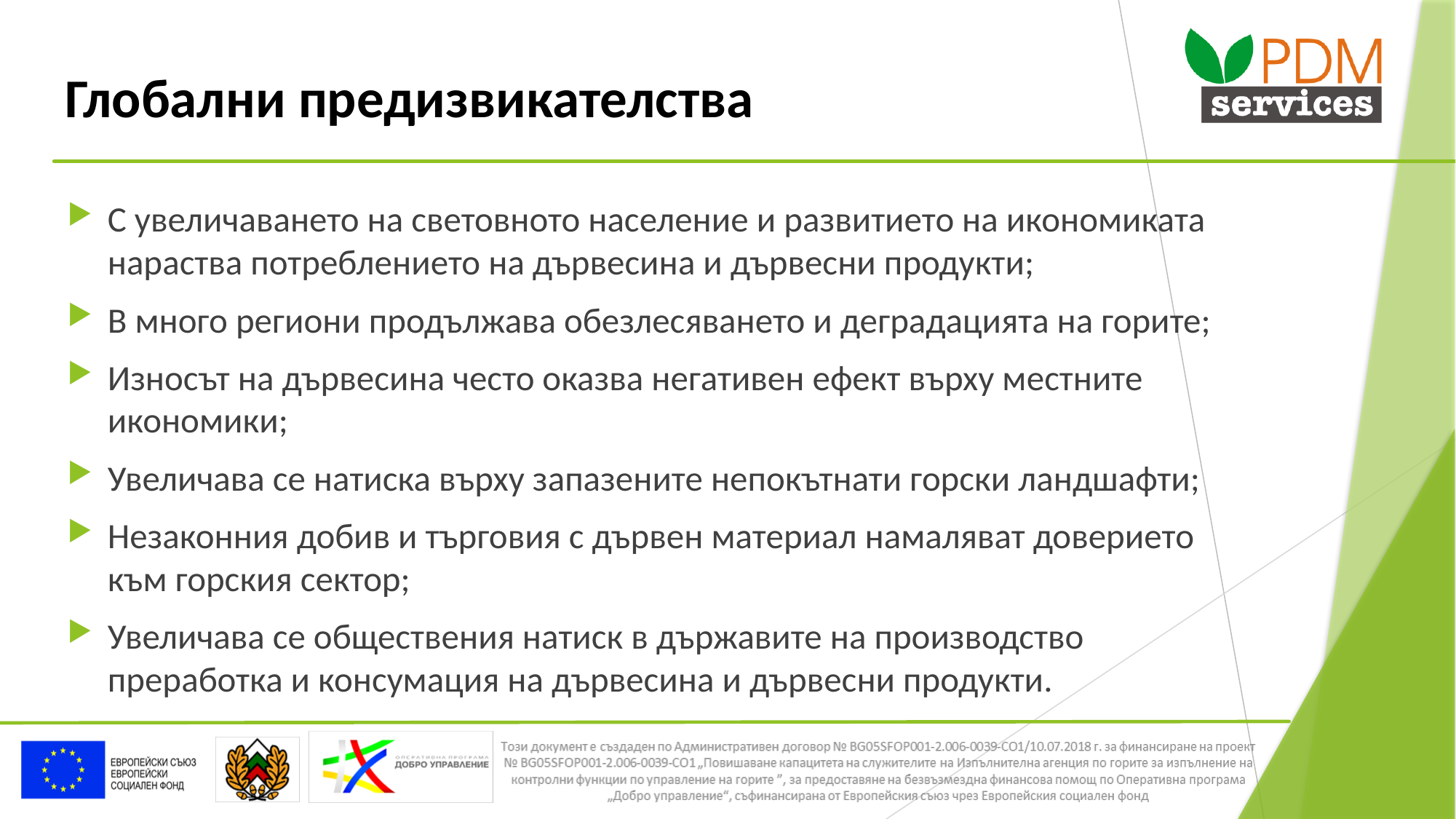

# Глобални предизвикателства
С увеличаването на световното население и развитието на икономиката нараства потреблението на дървесина и дървесни продукти;
В много региони продължава обезлесяването и деградацията на горите;
Износът на дървесина често оказва негативен ефект върху местните икономики;
Увеличава се натиска върху запазените непокътнати горски ландшафти;
Незаконния добив и търговия с дървен материал намаляват доверието към горския сектор;
Увеличава се обществения натиск в държавите на производство преработка и консумация на дървесина и дървесни продукти.